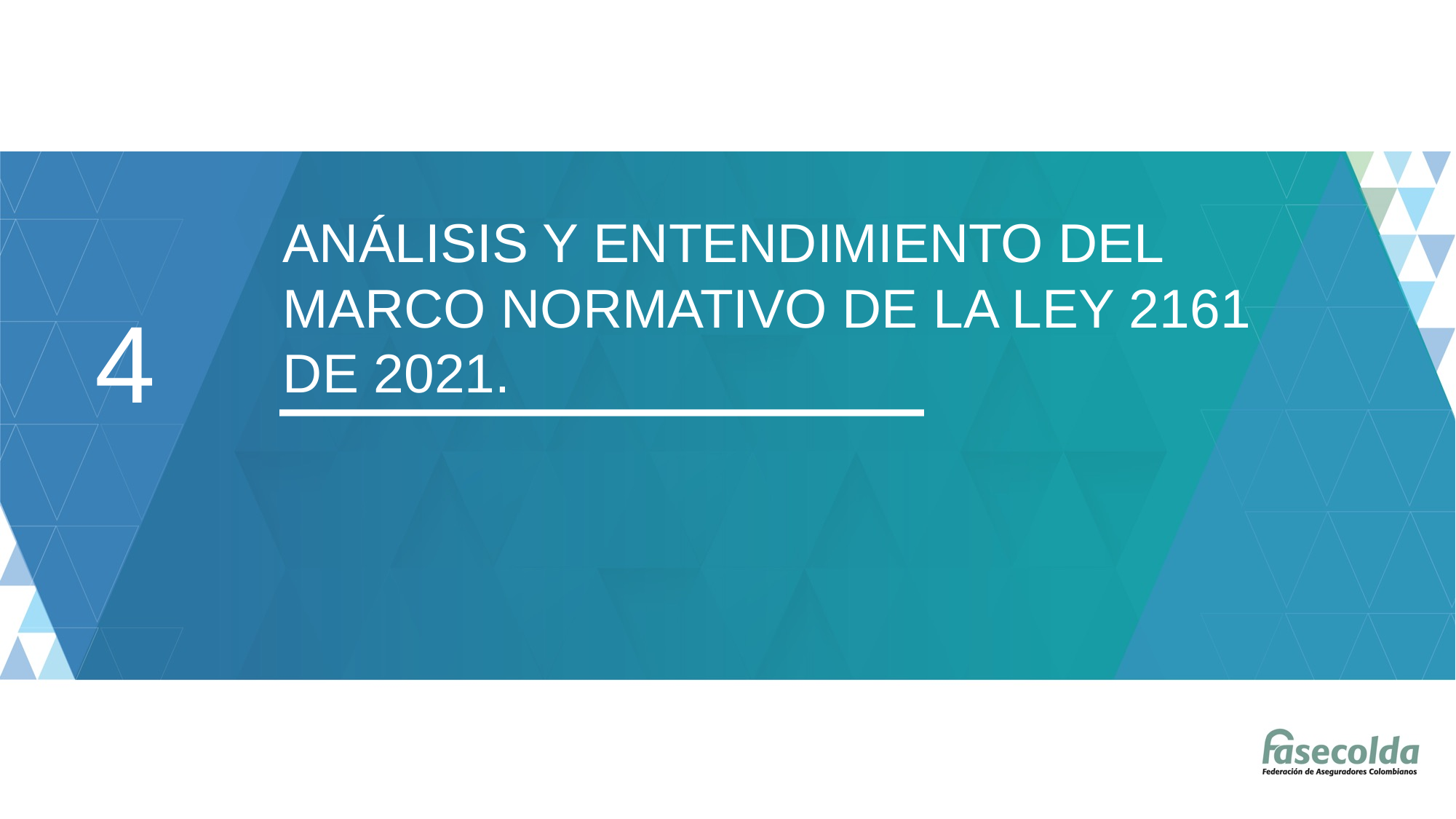

ANÁLISIS Y ENTENDIMIENTO DEL MARCO NORMATIVO DE LA LEY 2161 DE 2021.

4